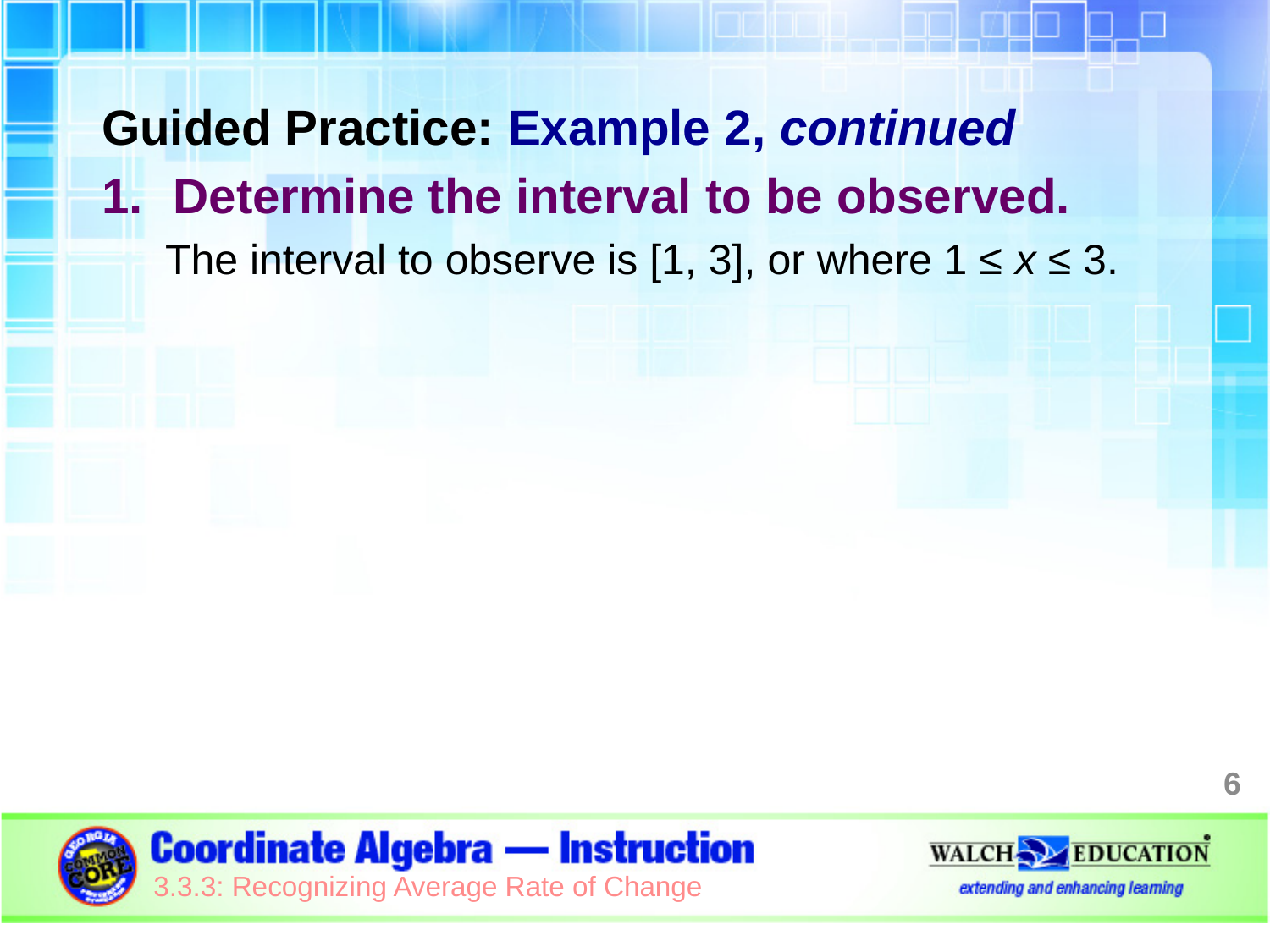

Guided Practice: Example 2, continued
Determine the interval to be observed.
The interval to observe is [1, 3], or where 1 ≤ x ≤ 3.

6
3.3.3: Recognizing Average Rate of Change